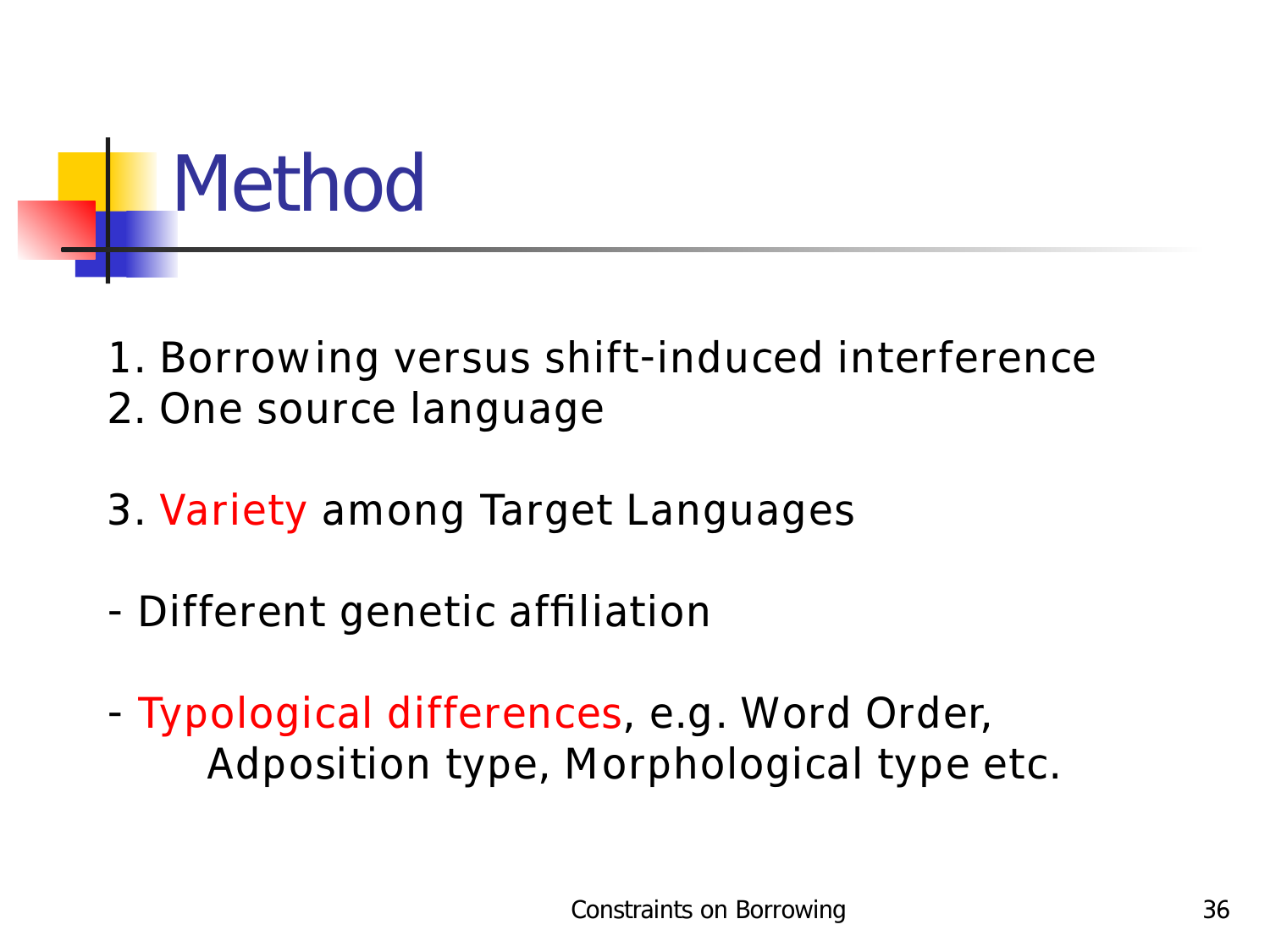

# Method
1. Borrowing versus shift-induced interference
2. One source language

3. Variety among Target Languages

- Different genetic affiliation

- Typological differences, e.g. Word Order,
        Adposition type, Morphological type etc.
Constraints on Borrowing
36